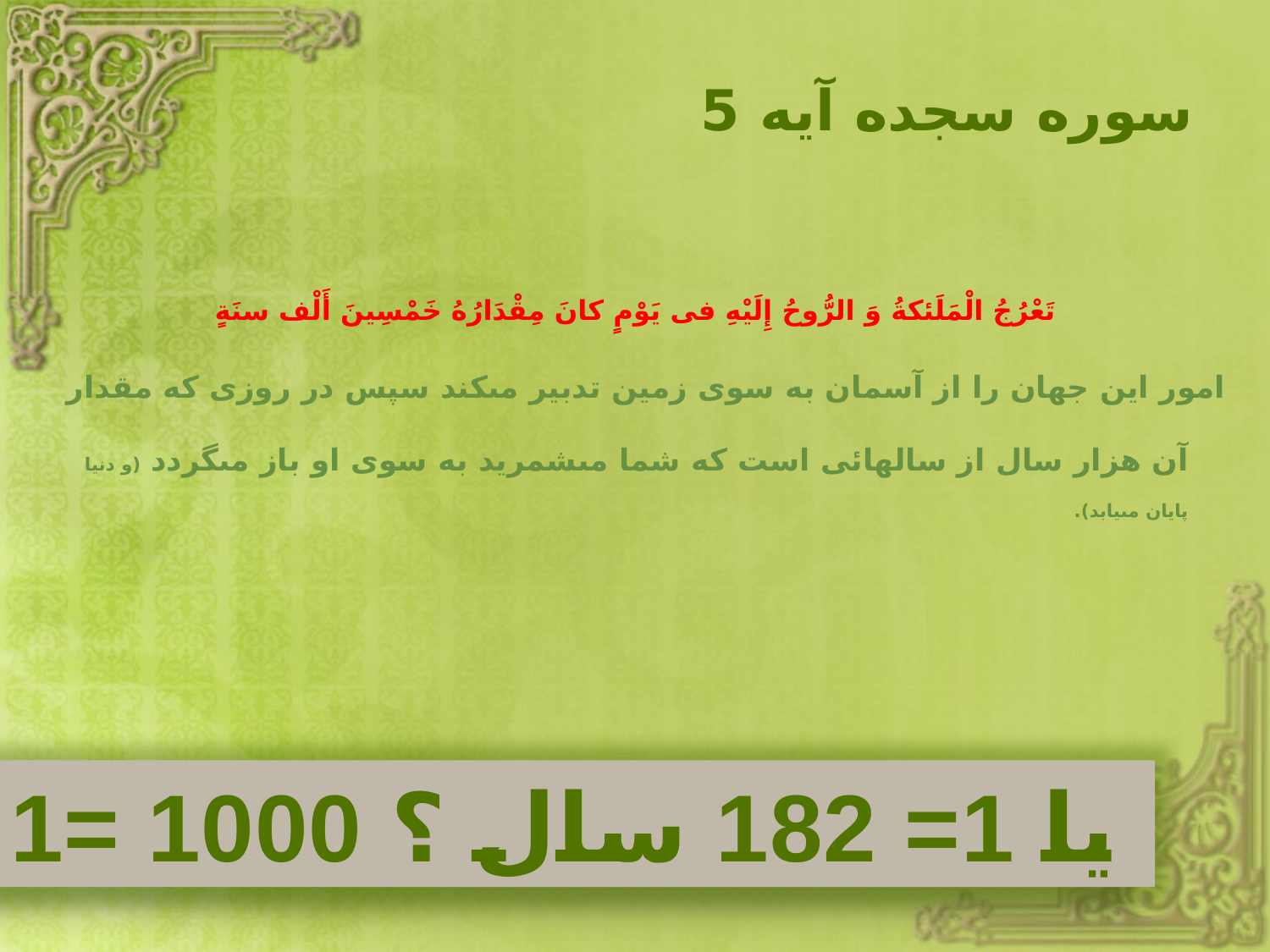

# سوره سجده آیه 5
تَعْرُجُ الْمَلَئكةُ وَ الرُّوحُ إِلَيْهِ فى يَوْمٍ كانَ مِقْدَارُهُ خَمْسِينَ أَلْف سنَةٍ
امور اين جهان را از آسمان به سوى زمين تدبير مى‏كند سپس در روزى كه مقدار آن هزار سال از سالهائى است كه شما مى‏شمريد به سوى او باز مى‏گردد (و دنيا پايان مى‏يابد).
1= 1000 یا 1= 182 سال ؟